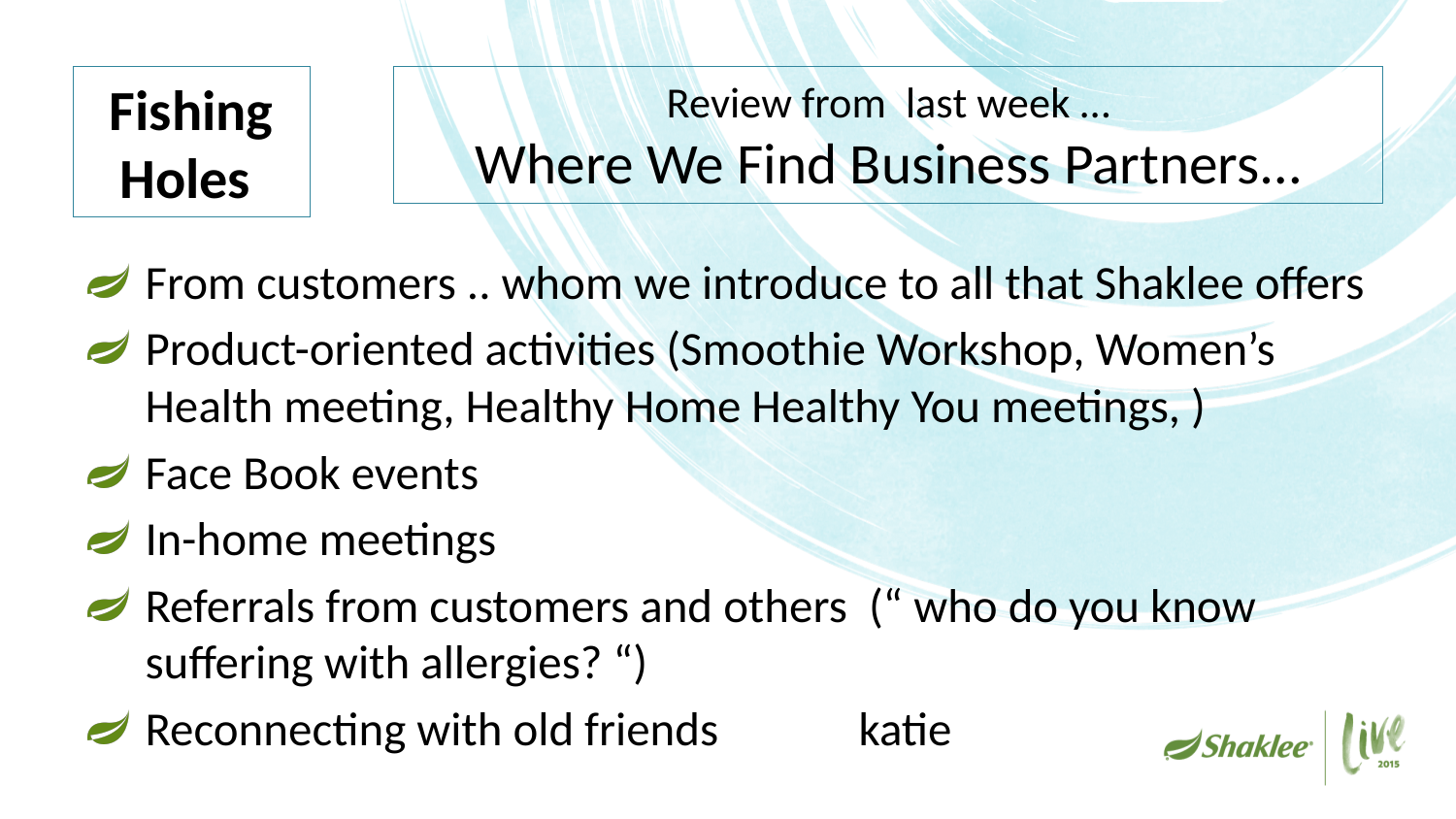

Fishing Holes
# Review from  last week … Where We Find Business Partners…
From customers .. whom we introduce to all that Shaklee offers
Product-oriented activities (Smoothie Workshop, Women’s Health meeting, Healthy Home Healthy You meetings, )
Face Book events
In-home meetings
Referrals from customers and others  (“ who do you know suffering with allergies? “)
Reconnecting with old friends		katie